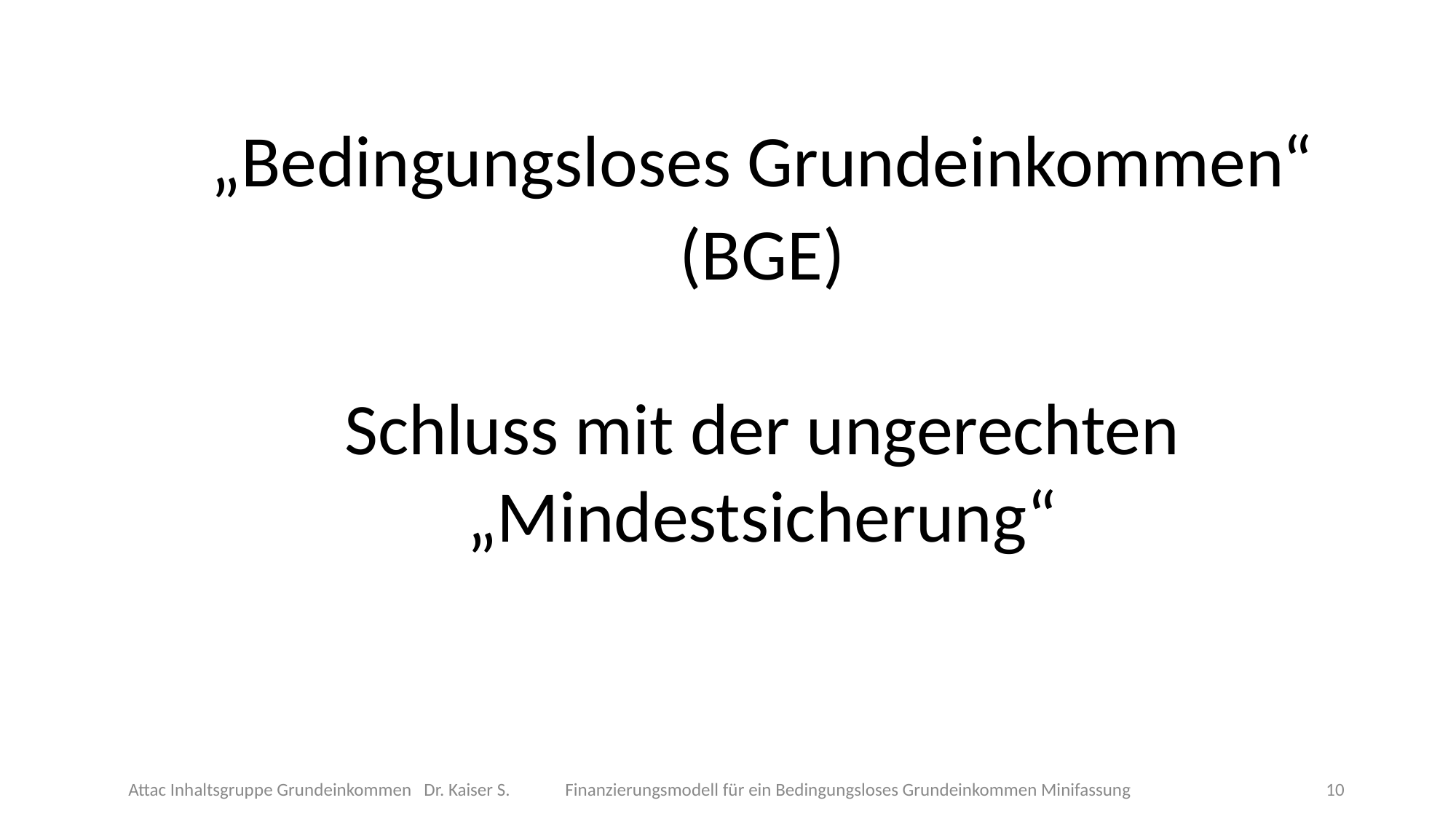

„Bedingungsloses Grundeinkommen“
(BGE)

Schluss mit der ungerechten
„Mindestsicherung“

Attac Inhaltsgruppe Grundeinkommen   Dr. Kaiser S.	Finanzierungsmodell für ein Bedingungsloses Grundeinkommen Minifassung
10